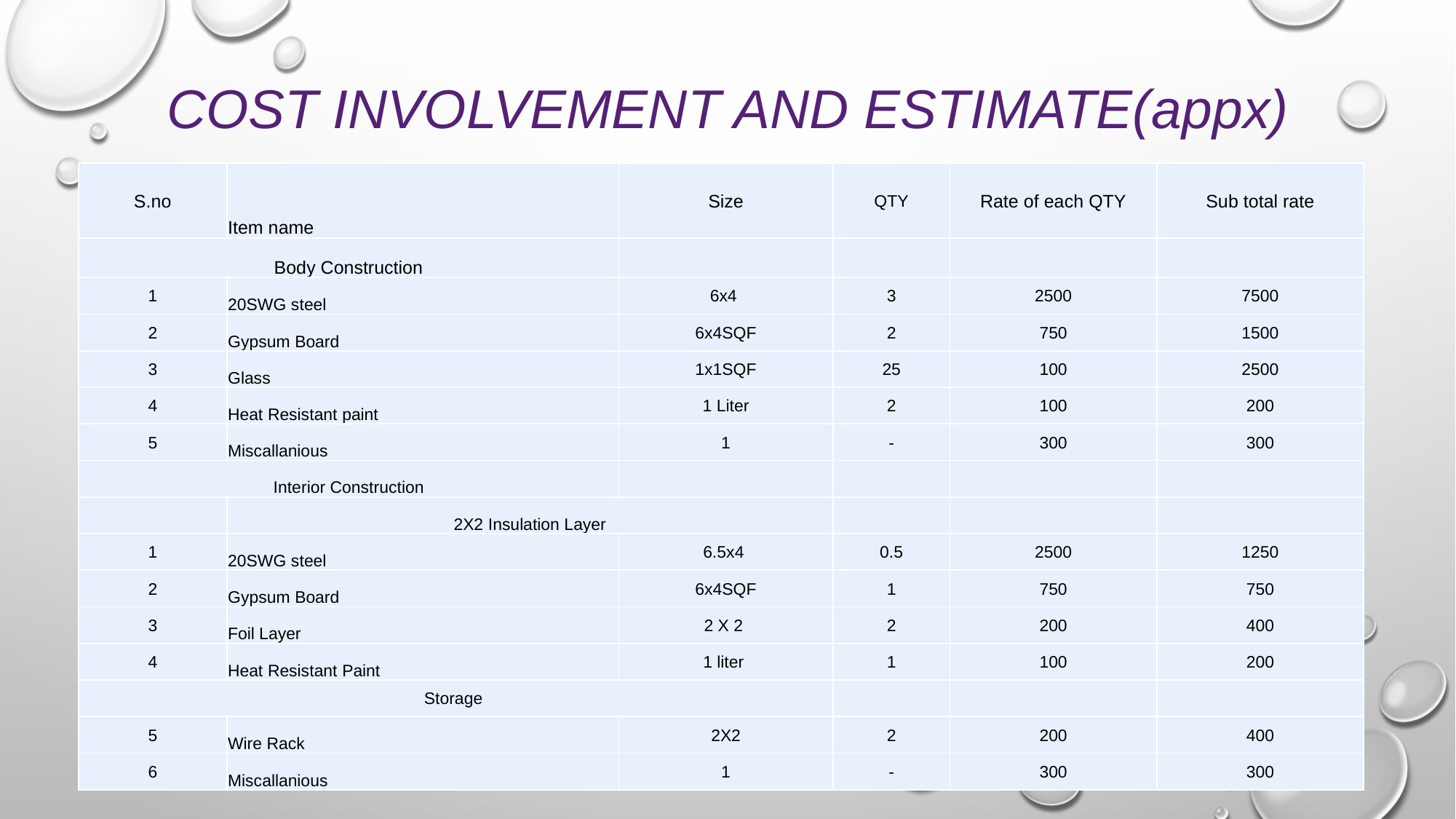

# Cost involvement and estimate(appx)
| S.no | Item name | Size | QTY | Rate of each QTY | Sub total rate |
| --- | --- | --- | --- | --- | --- |
| Body Construction |  |  |  |  |  |
| 1 | 20SWG steel | 6x4 | 3 | 2500 | 7500 |
| 2 | Gypsum Board | 6x4SQF | 2 | 750 | 1500 |
| 3 | Glass | 1x1SQF | 25 | 100 | 2500 |
| 4 | Heat Resistant paint | 1 Liter | 2 | 100 | 200 |
| 5 | Miscallanious | 1 | - | 300 | 300 |
| Interior Construction |  |  |  |  |  |
|  | 2X2 Insulation Layer |  |  |  |  |
| 1 | 20SWG steel | 6.5x4 | 0.5 | 2500 | 1250 |
| 2 | Gypsum Board | 6x4SQF | 1 | 750 | 750 |
| 3 | Foil Layer | 2 X 2 | 2 | 200 | 400 |
| 4 | Heat Resistant Paint | 1 liter | 1 | 100 | 200 |
| Storage |  |  |  |  |  |
| 5 | Wire Rack | 2X2 | 2 | 200 | 400 |
| 6 | Miscallanious | 1 | - | 300 | 300 |